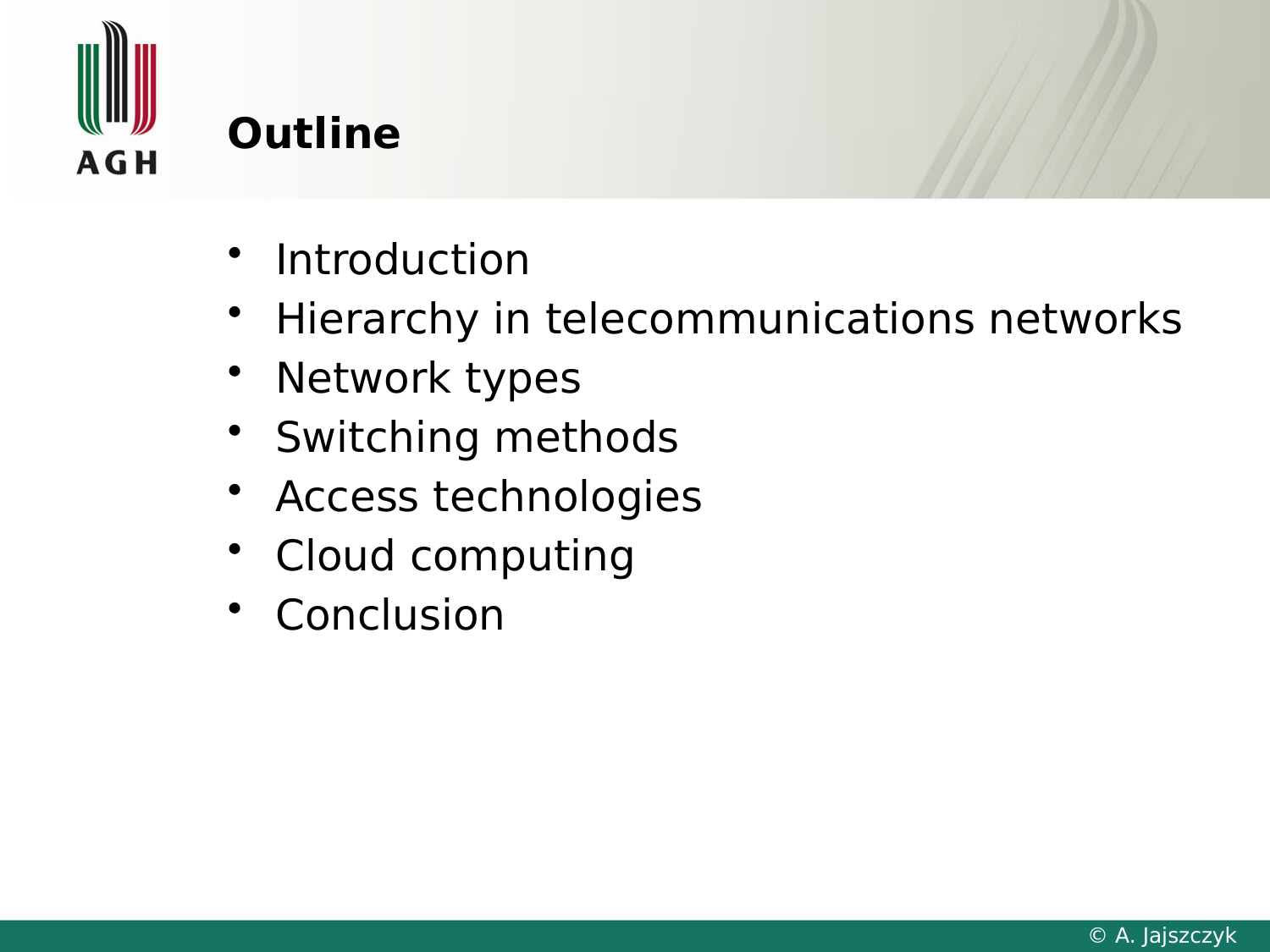

# Outline
Introduction
Hierarchy in telecommunications networks
Network types
Switching methods
Access technologies
Cloud computing
Conclusion